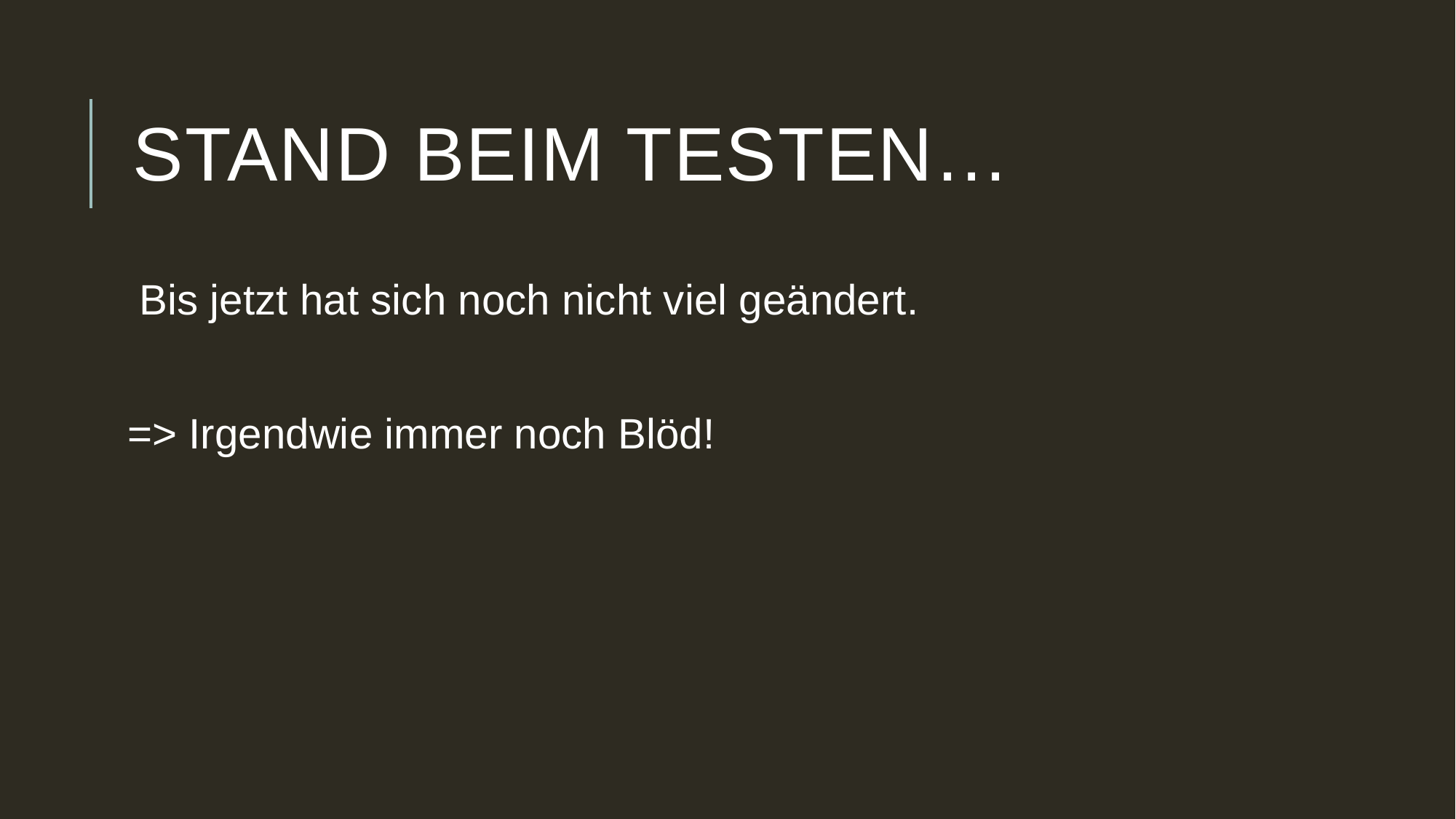

# Stand beim Testen…
Bis jetzt hat sich noch nicht viel geändert.

=> Irgendwie immer noch Blöd!